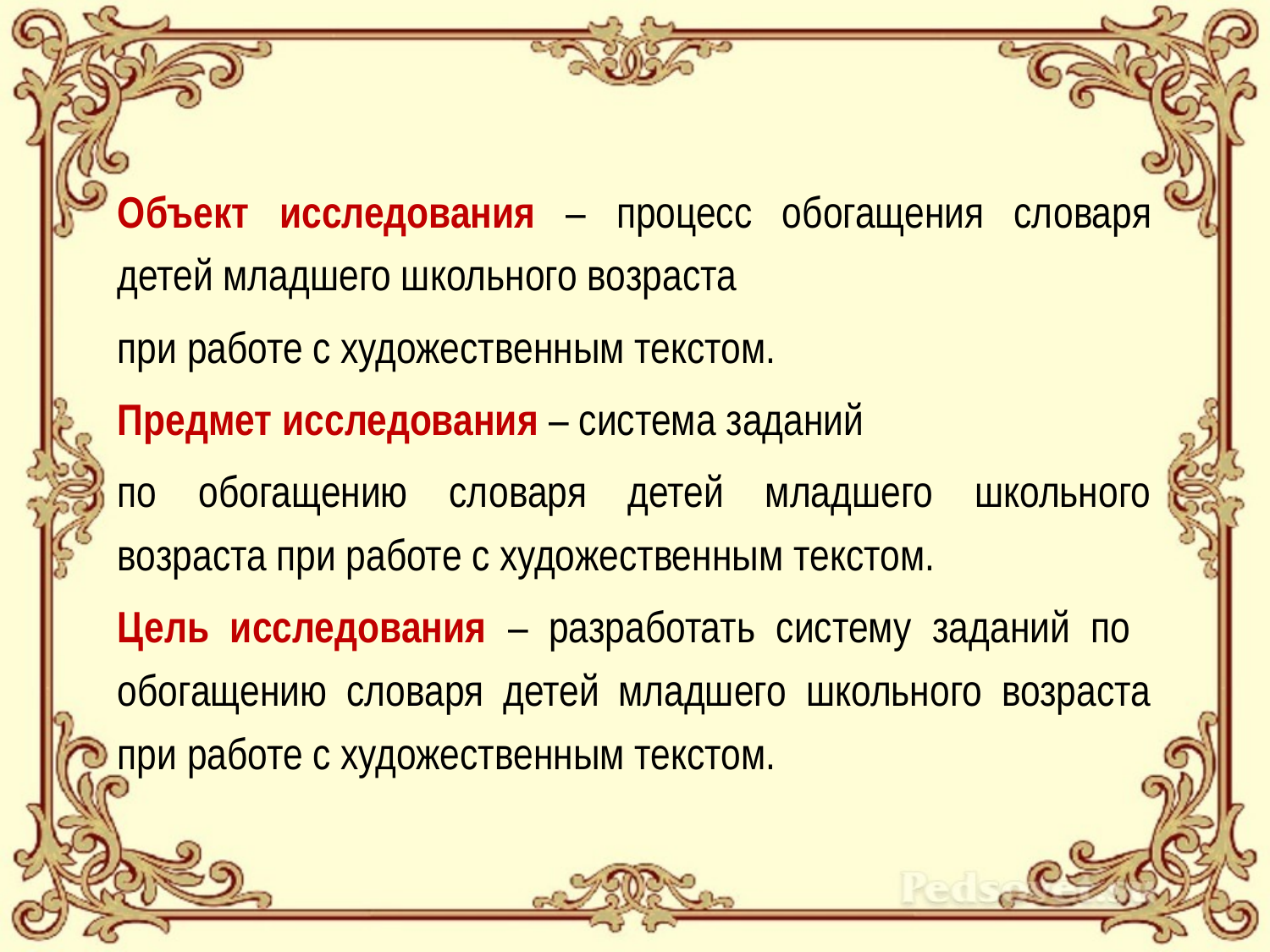

Объект исследования – процесс обогащения словаря детей младшего школьного возраста
при работе с художественным текстом.
Предмет исследования – система заданий
по обогащению словаря детей младшего школьного возраста при работе с художественным текстом.
Цель исследования – разработать систему заданий по  обогащению словаря детей младшего школьного возраста при работе с художественным текстом.